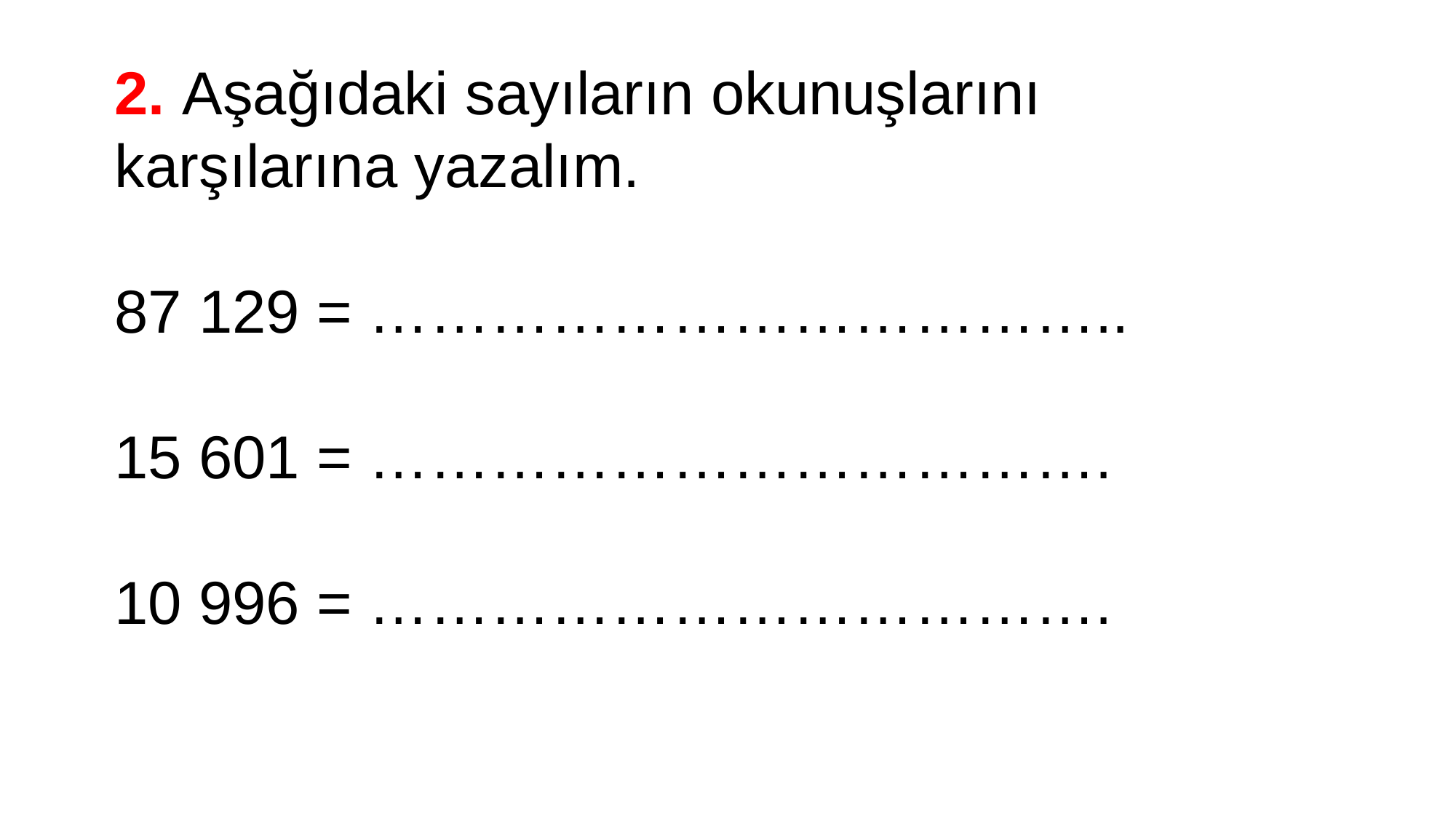

2. Aşağıdaki sayıların okunuşlarını karşılarına yazalım.

87 129 = ………………………………..

15 601 = ……………………………….

10 996 = ……………………………….